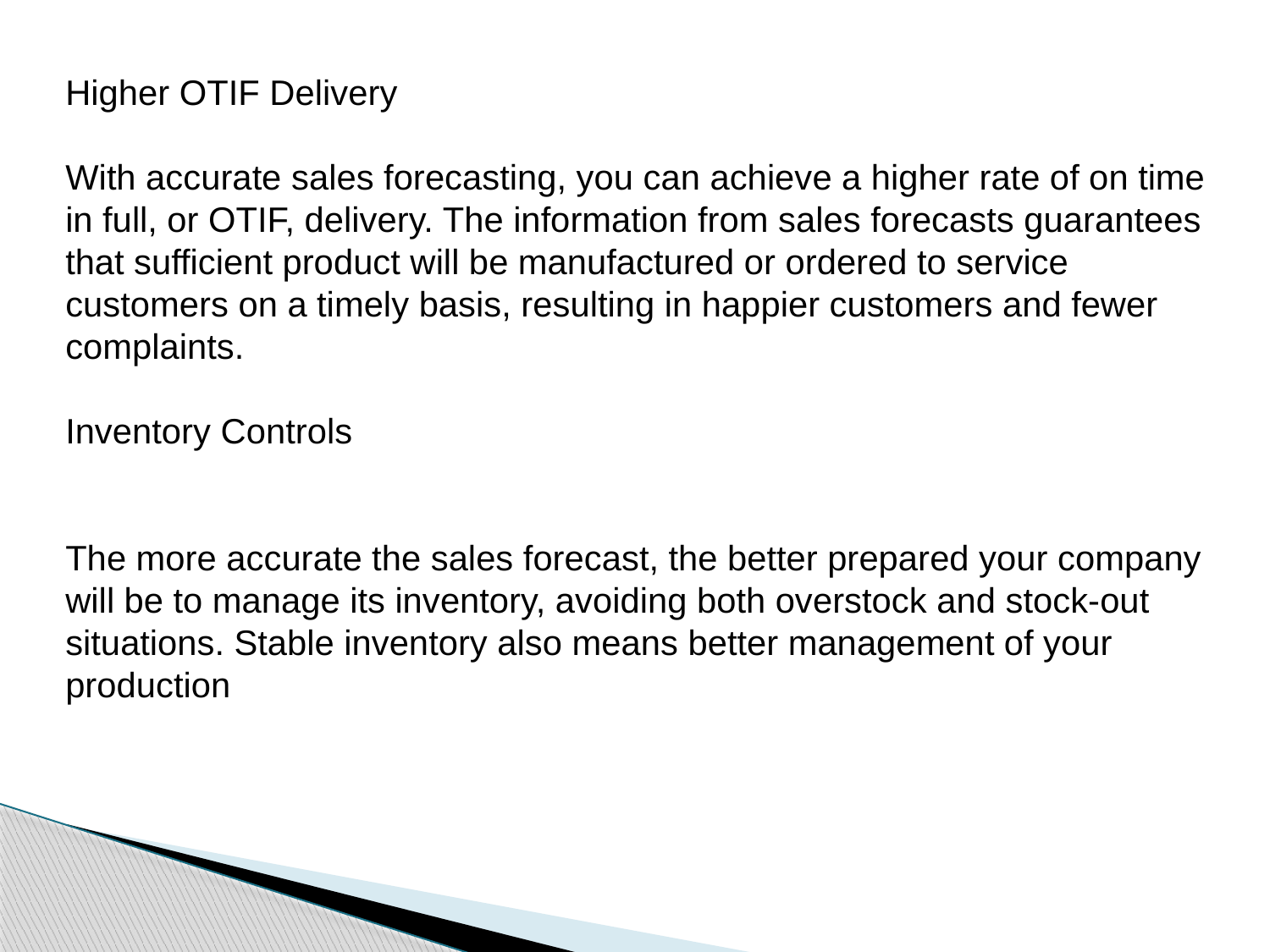

Higher OTIF Delivery

With accurate sales forecasting, you can achieve a higher rate of on time in full, or OTIF, delivery. The information from sales forecasts guarantees that sufficient product will be manufactured or ordered to service customers on a timely basis, resulting in happier customers and fewer complaints.

Inventory Controls

The more accurate the sales forecast, the better prepared your company will be to manage its inventory, avoiding both overstock and stock-out situations. Stable inventory also means better management of your production